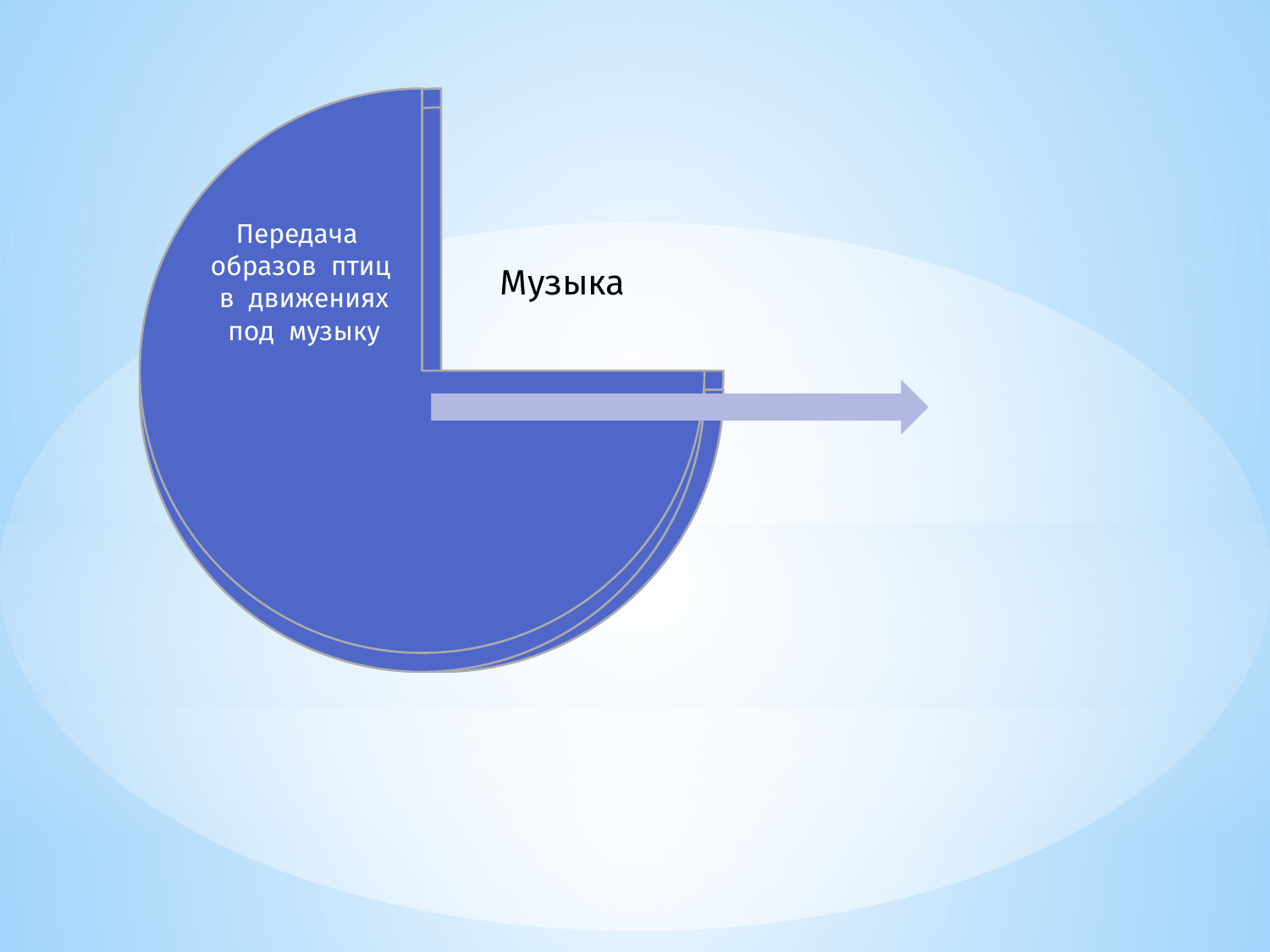

Слушание голосов птиц (аудиозапись)
Передача  образов  птиц  в  движениях  под  музыку
Музыка
Слушание  отрывка из муз. сочинения  П.И. Чайковского «Времена года»